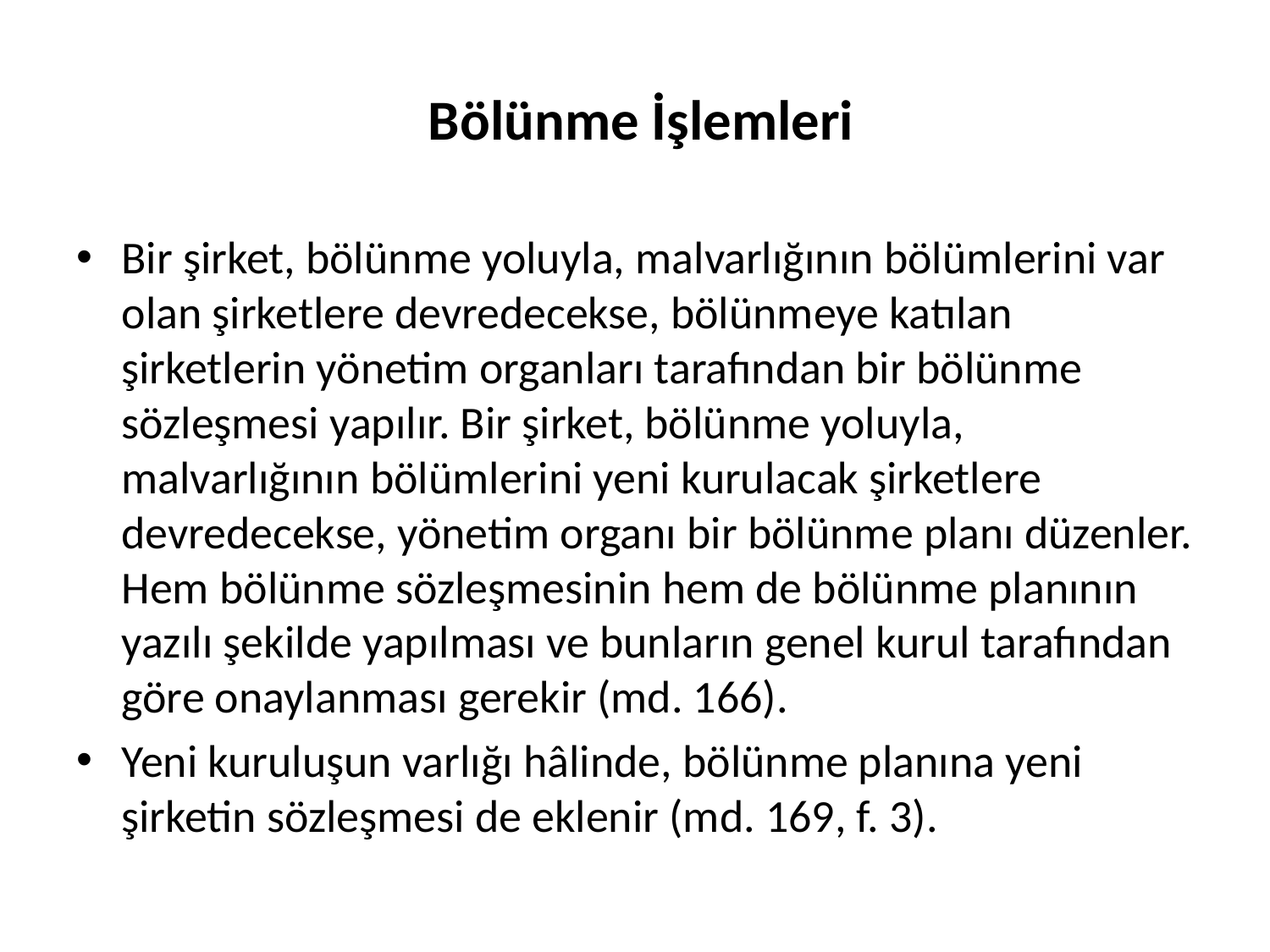

# Bölünme İşlemleri
Bir şirket, bölünme yoluyla, malvarlığının bölümlerini var olan şirketlere devredecekse, bölünmeye katılan şirketlerin yönetim organları tarafından bir bölünme sözleşmesi yapılır. Bir şirket, bölünme yoluyla, malvarlığının bölümlerini yeni kurulacak şirketlere devredecekse, yönetim organı bir bölünme planı düzenler. Hem bölünme sözleşmesinin hem de bölünme planının yazılı şekilde yapılması ve bunların genel kurul tarafından göre onaylanması gerekir (md. 166).
Yeni kuruluşun varlığı hâlinde, bölünme planına yeni şirketin sözleşmesi de eklenir (md. 169, f. 3).